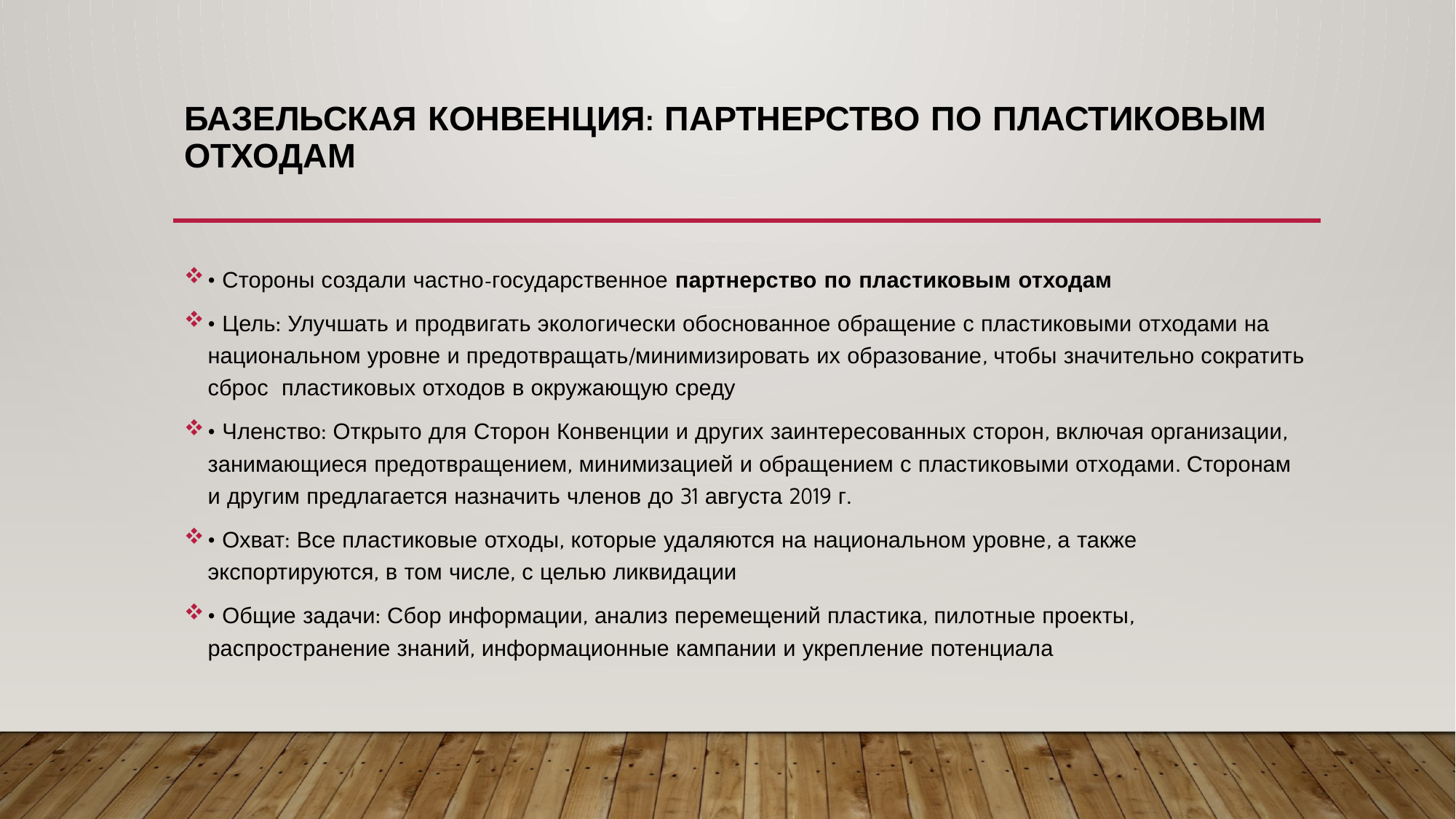

# Базельская конвенция: Партнерство по пластиковым отходам
• Стороны создали частно-государственное партнерство по пластиковым отходам
• Цель: Улучшать и продвигать экологически обоснованное обращение с пластиковыми отходами на национальном уровне и предотвращать/минимизировать их образование, чтобы значительно сократить сброс  пластиковых отходов в окружающую среду
• Членство: Открыто для Сторон Конвенции и других заинтересованных сторон, включая организации, занимающиеся предотвращением, минимизацией и обращением с пластиковыми отходами. Сторонам и другим предлагается назначить членов до 31 августа 2019 г.
• Охват: Все пластиковые отходы, которые удаляются на национальном уровне, а также экспортируются, в том числе, с целью ликвидации
• Общие задачи: Сбор информации, анализ перемещений пластика, пилотные проекты, распространение знаний, информационные кампании и укрепление потенциала